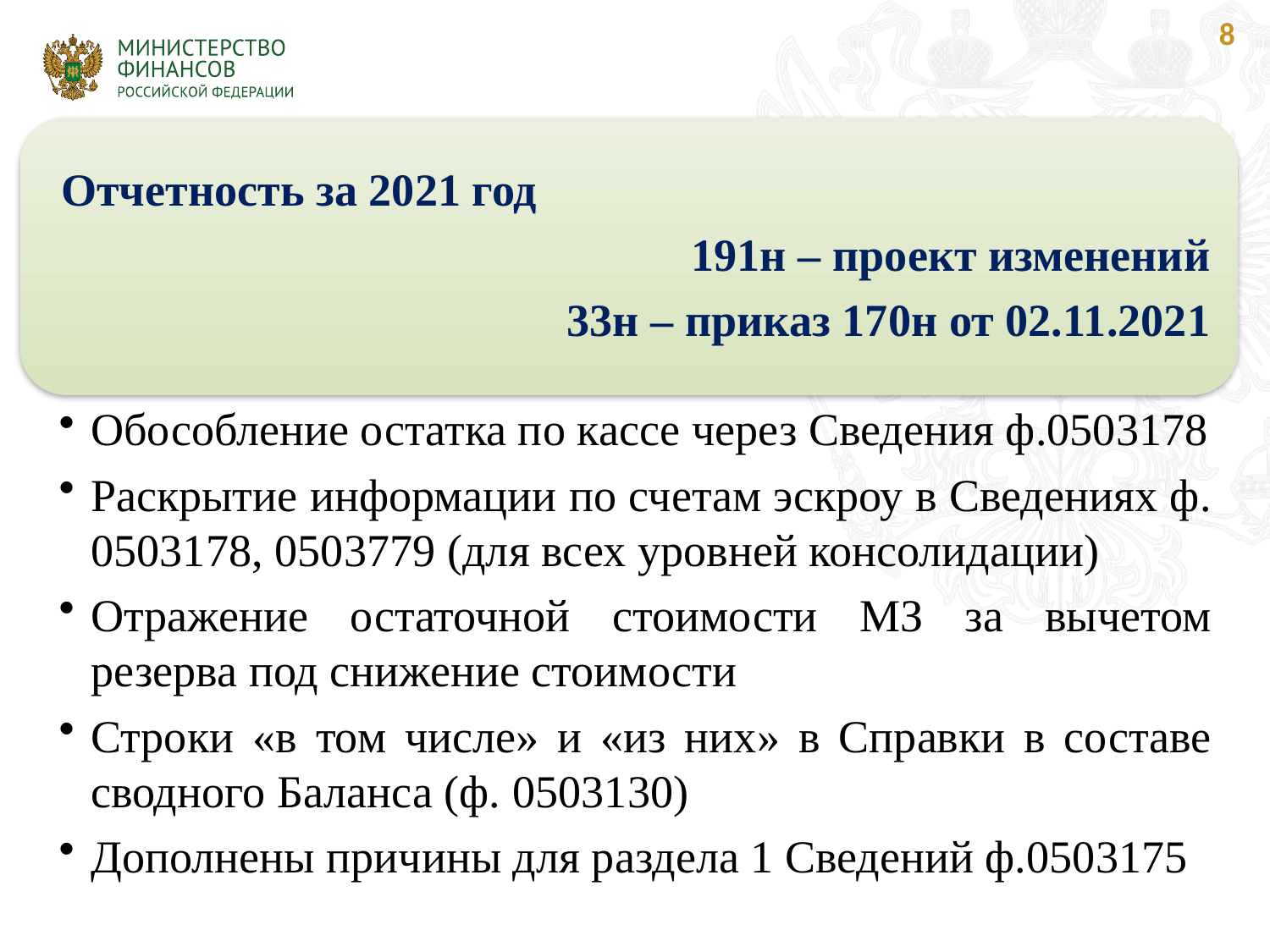

8
Отчетность за 2021 год
191н – проект изменений
33н – приказ 170н от 02.11.2021
Обособление остатка по кассе через Сведения ф.0503178
Раскрытие информации по счетам эскроу в Сведениях ф. 0503178, 0503779 (для всех уровней консолидации)
Отражение остаточной стоимости МЗ за вычетом резерва под снижение стоимости
Строки «в том числе» и «из них» в Справки в составе сводного Баланса (ф. 0503130)
Дополнены причины для раздела 1 Сведений ф.0503175